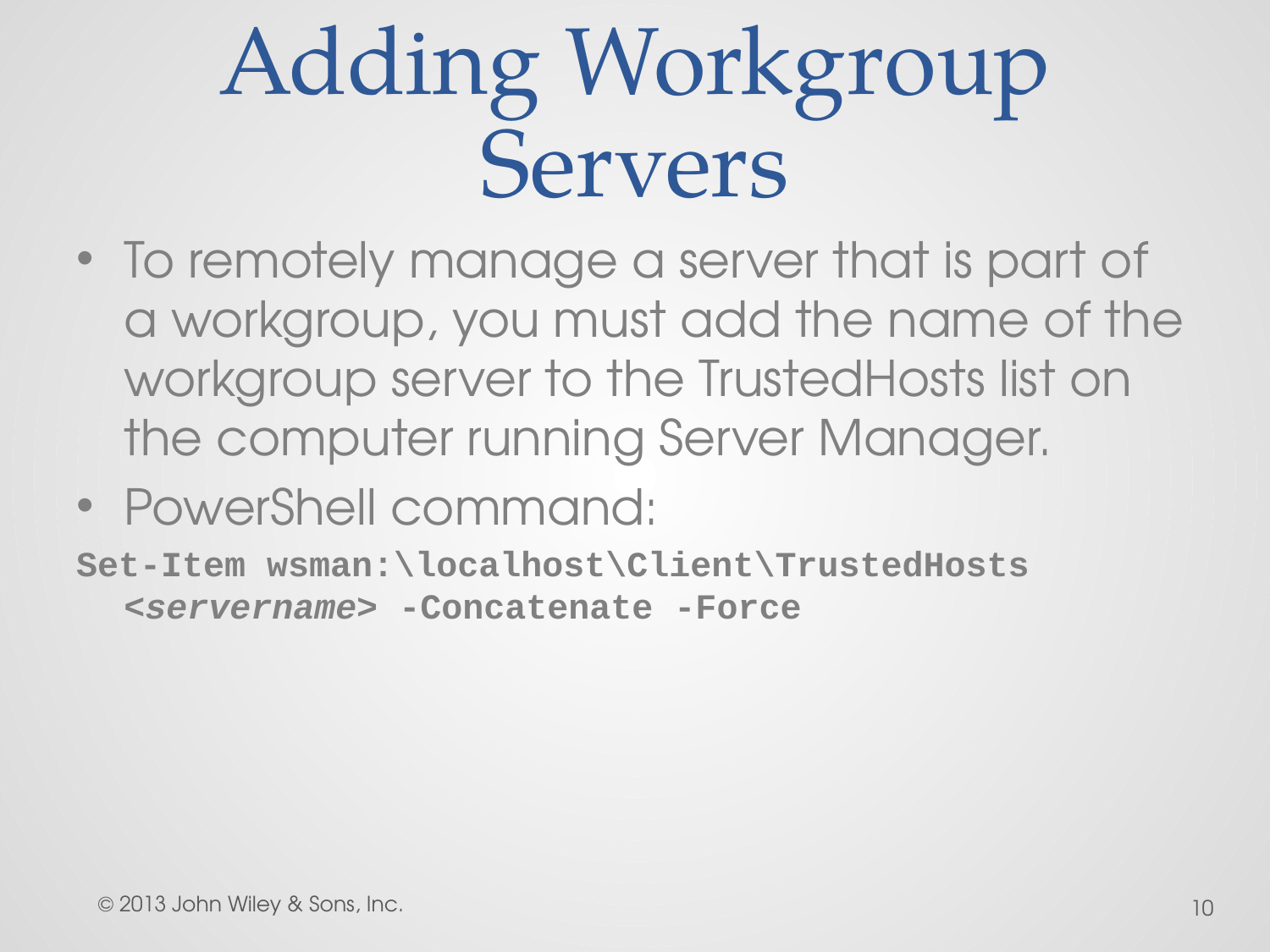

# Adding Workgroup Servers
To remotely manage a server that is part of a workgroup, you must add the name of the workgroup server to the TrustedHosts list on the computer running Server Manager.
PowerShell command:
Set-Item wsman:\localhost\Client\TrustedHosts <servername> -Concatenate -Force

© 2013 John Wiley & Sons, Inc.
10